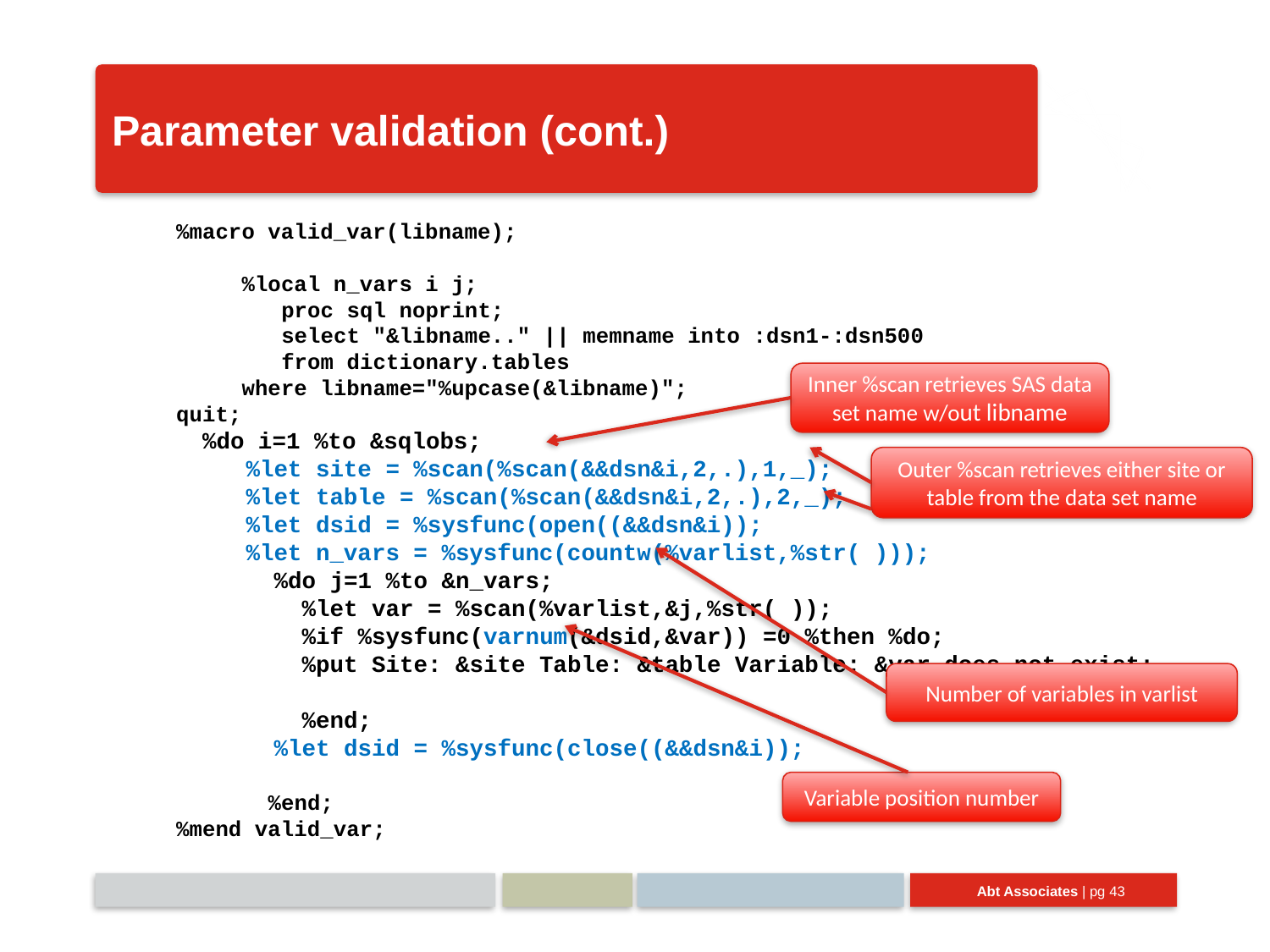

# Parameter validation (cont.)
%macro valid_var(libname);

     %local n_vars i j;
        proc sql noprint;
        select "&libname.." || memname into :dsn1-:dsn500
        from dictionary.tables
     where libname="%upcase(&libname)";
quit;
  %do i=1 %to &sqlobs;
     %let site = %scan(%scan(&&dsn&i,2,.),1,_);
     %let table = %scan(%scan(&&dsn&i,2,.),2,_);
     %let dsid = %sysfunc(open((&&dsn&i));
     %let n_vars = %sysfunc(countw(%varlist,%str( )));
       %do j=1 %to &n_vars;
         %let var = %scan(%varlist,&j,%str( ));
         %if %sysfunc(varnum(&dsid,&var)) =0 %then %do;
         %put Site: &site Table: &table Variable: &var does not exist;
         %end;
       %let dsid = %sysfunc(close((&&dsn&i));

       %end;
%mend valid_var;
Inner %scan retrieves SAS data set name w/out libname
Outer %scan retrieves either site or table from the data set name
Number of variables in varlist
Variable position number